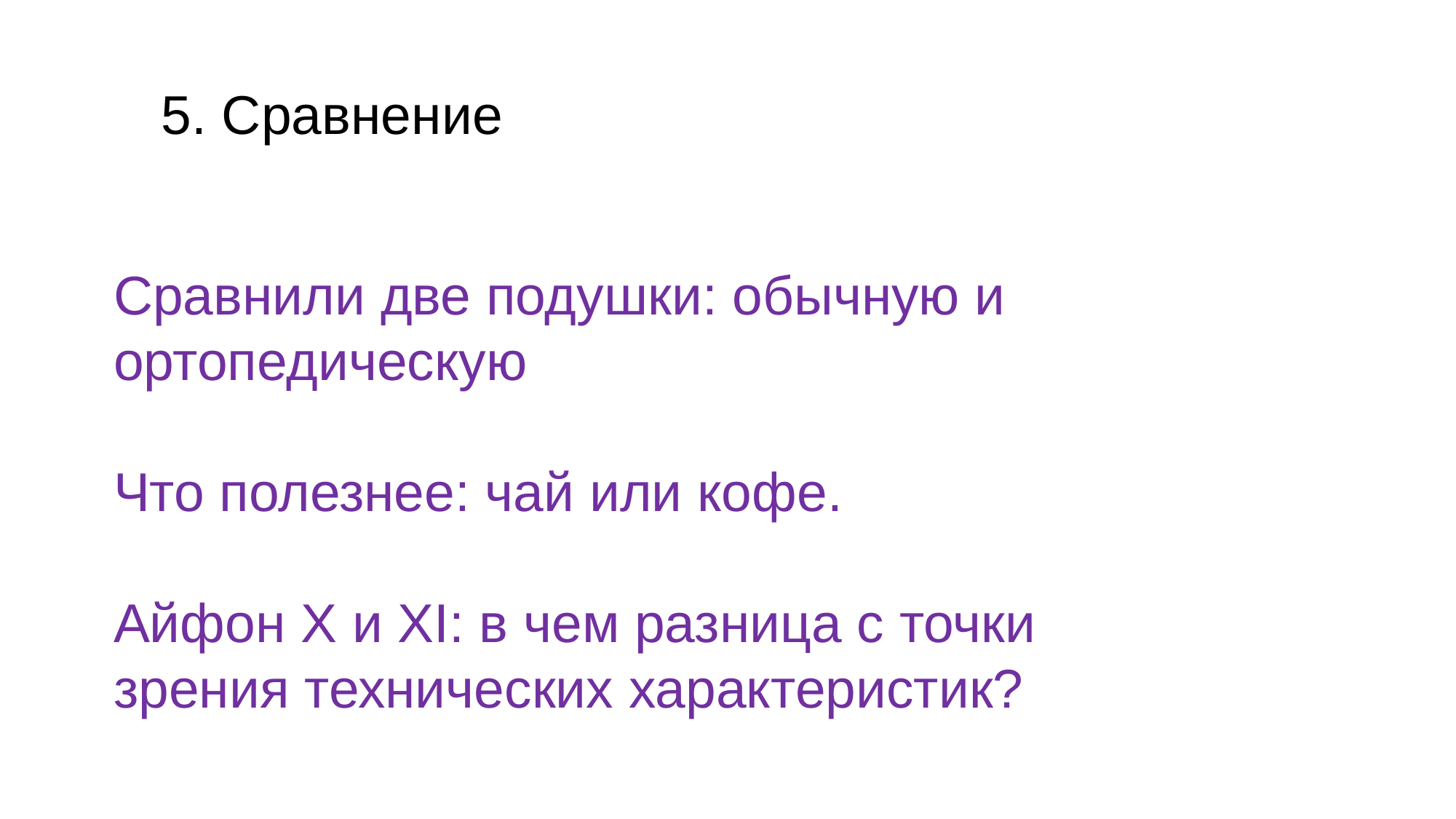

# 5. Сравнение
Сравнили две подушки: обычную и ортопедическую

Что полезнее: чай или кофе.

Айфон X и XI: в чем разница с точки зрения технических характеристик?